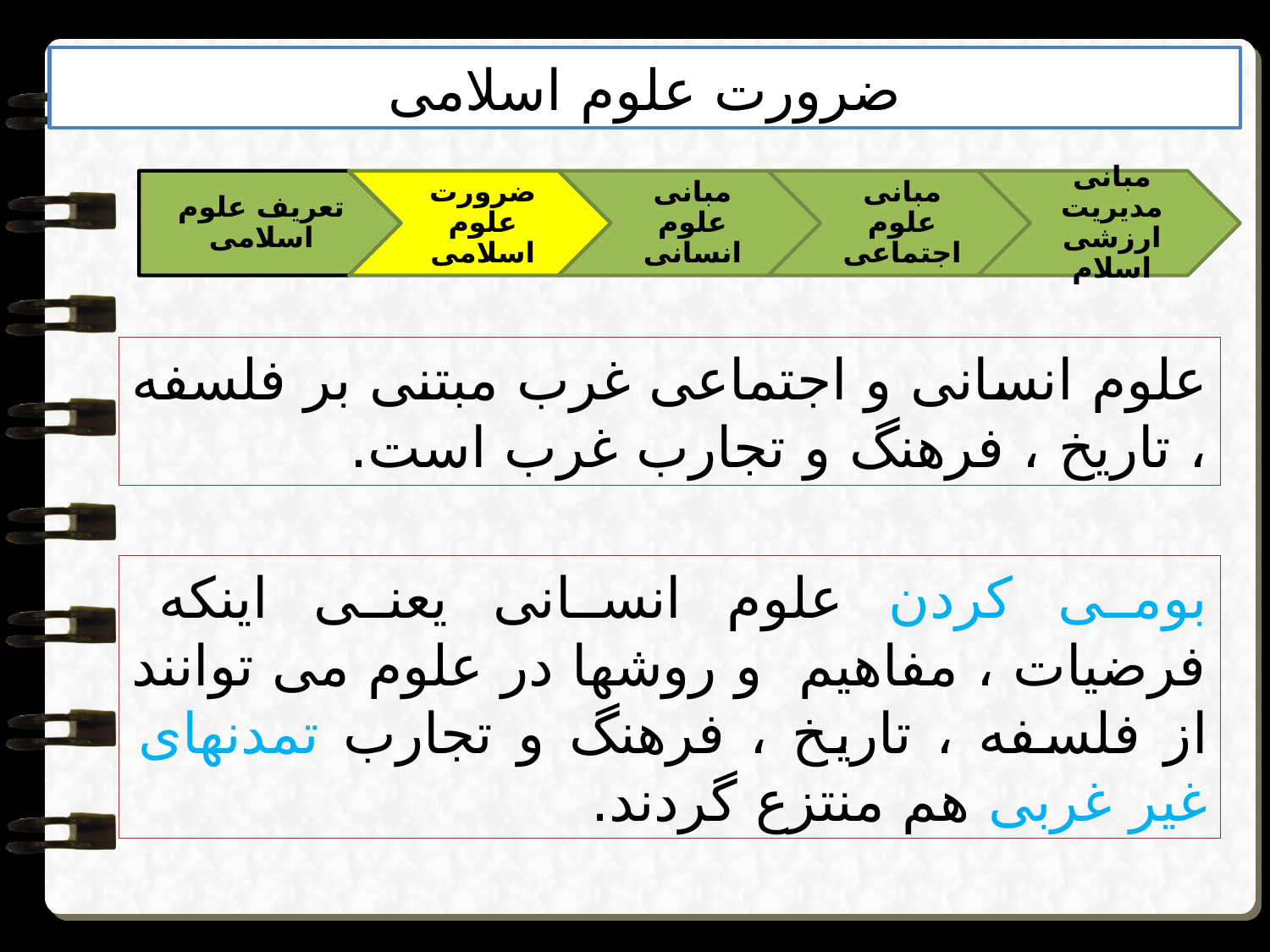

ضرورت علوم اسلامی
تعریف علوم اسلامی
ضرورت علوم اسلامی
مبانی علوم انسانی
مبانی علوم اجتماعی
مبانی مدیریت ارزشی اسلام
علوم انسانی و اجتماعی غرب مبتنی بر فلسفه ، تاریخ ، فرهنگ و تجارب غرب است.
بومی کردن علوم انسانی یعنی اینکه فرضیات ، مفاهیم  و روشها در علوم می توانند از فلسفه ، تاریخ ، فرهنگ و تجارب تمدنهای غیر غربی هم منتزع گردند.